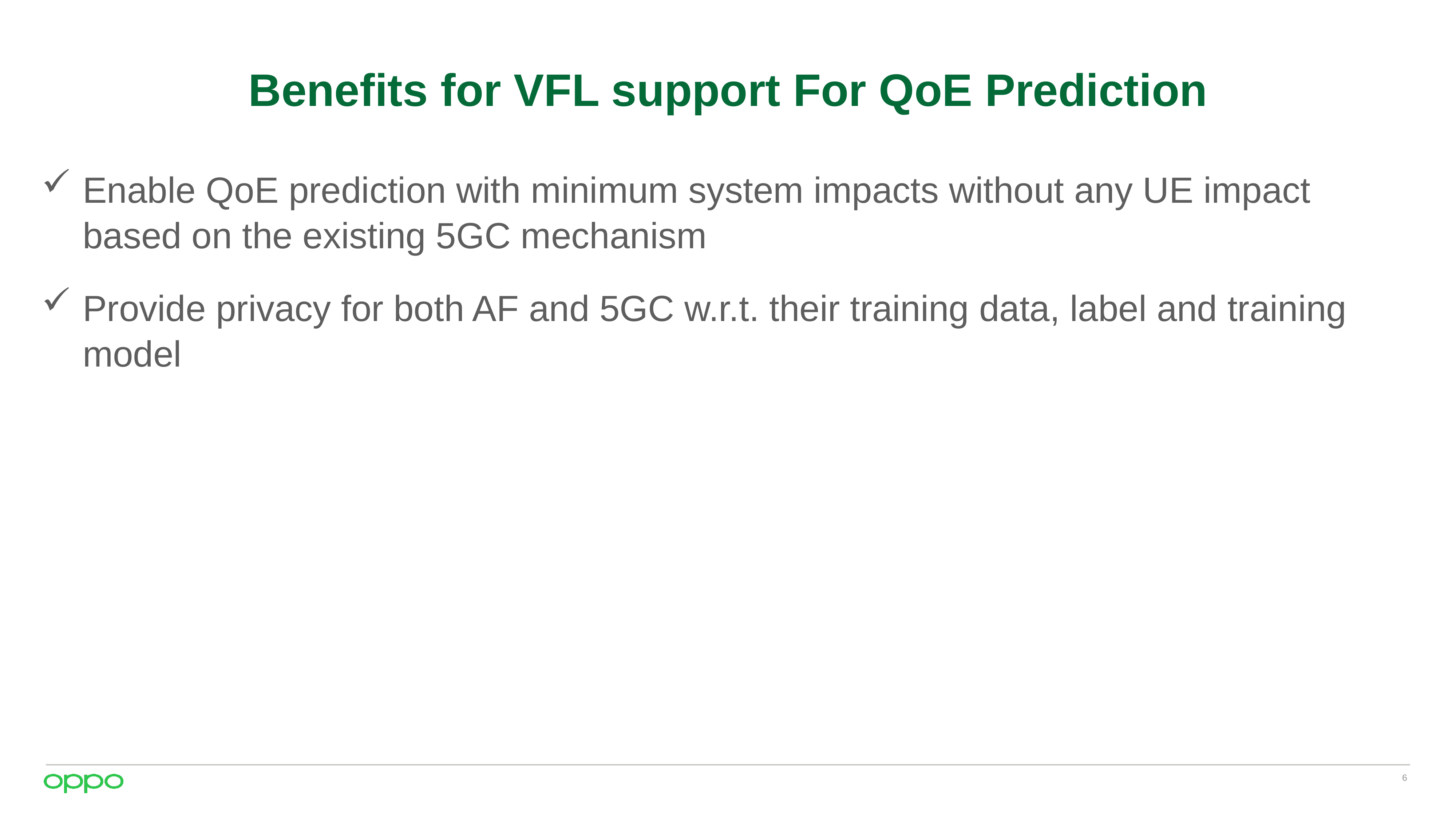

# Benefits for VFL support For QoE Prediction
Enable QoE prediction with minimum system impacts without any UE impact based on the existing 5GC mechanism
Provide privacy for both AF and 5GC w.r.t. their training data, label and training model